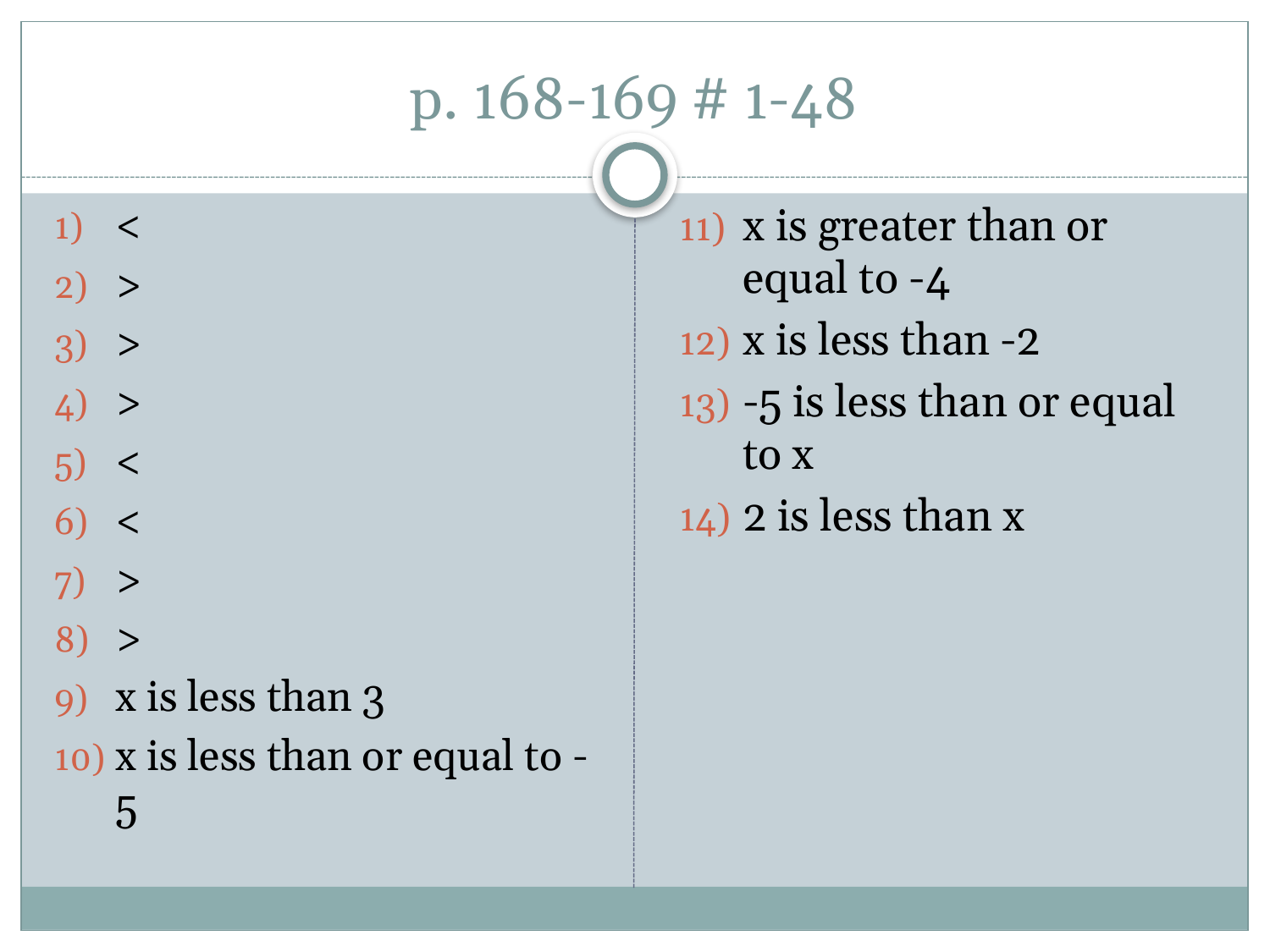

# p. 168-169 # 1-48
<
>
>
>
<
<
>
>
x is less than 3
x is less than or equal to -5
x is greater than or equal to -4
x is less than -2
-5 is less than or equal to x
2 is less than x